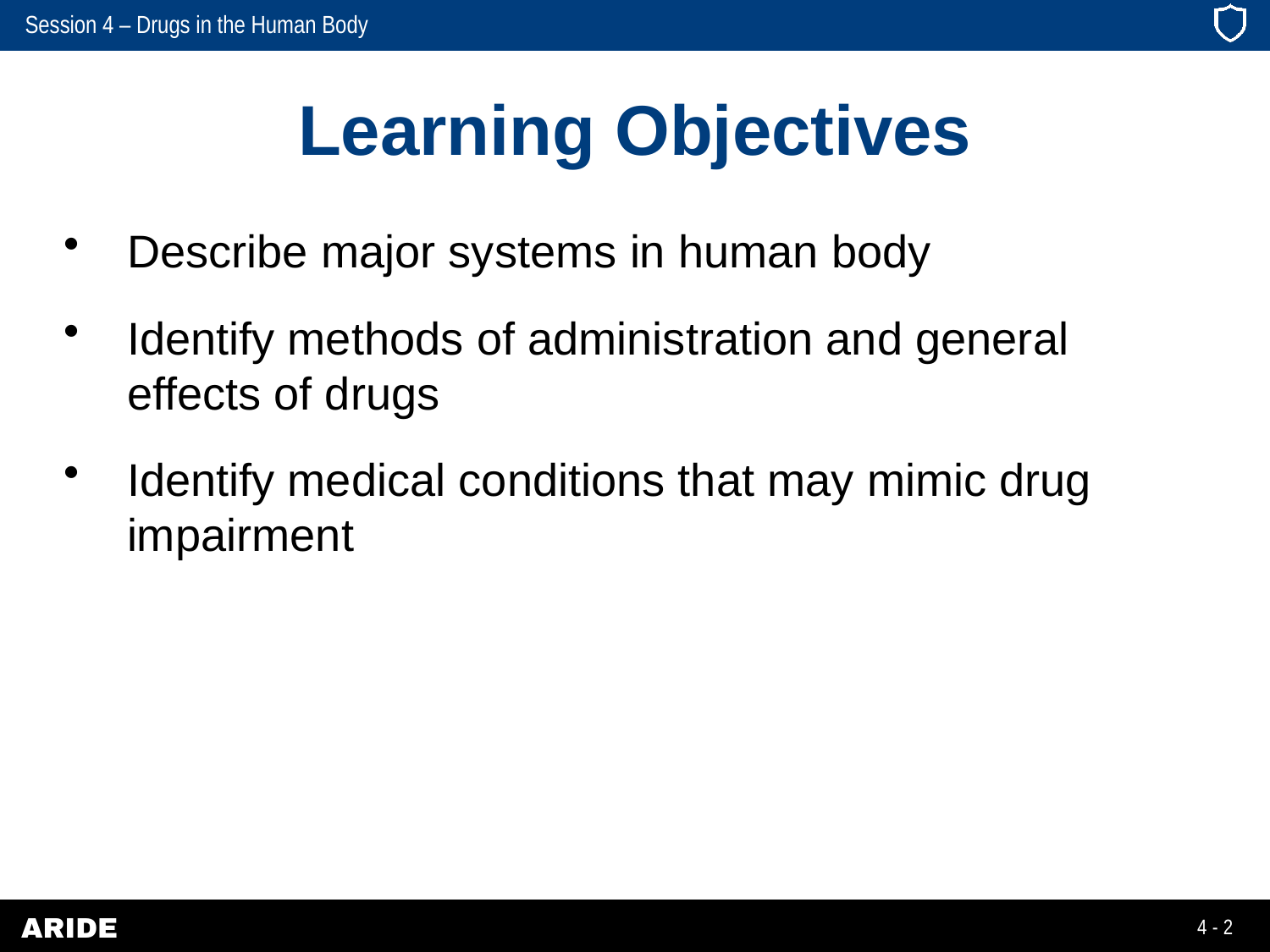

# Learning Objectives
Describe major systems in human body
Identify methods of administration and general effects of drugs
Identify medical conditions that may mimic drug impairment
4-2